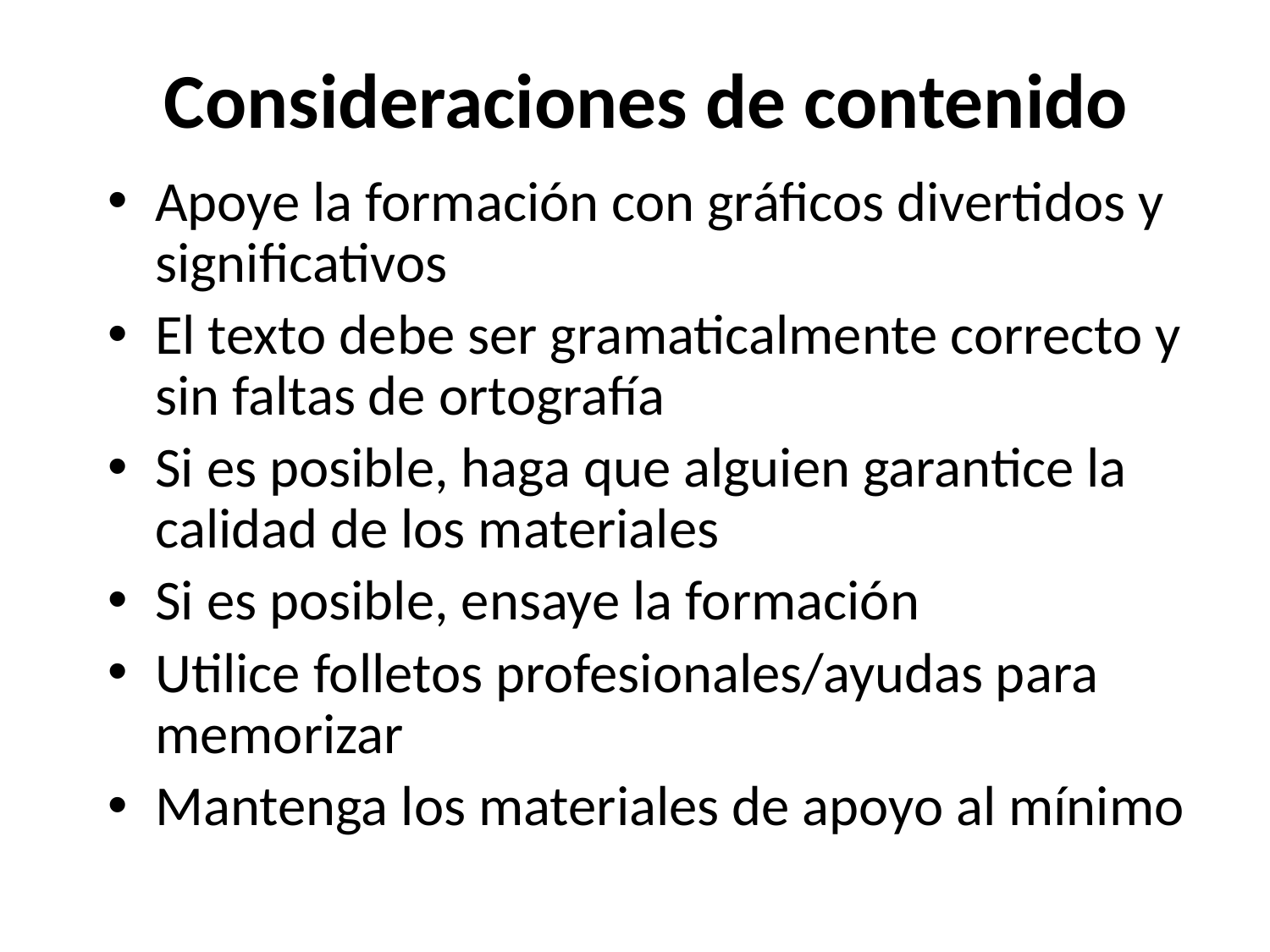

# Consideraciones de contenido
Apoye la formación con gráficos divertidos y significativos
El texto debe ser gramaticalmente correcto y sin faltas de ortografía
Si es posible, haga que alguien garantice la calidad de los materiales
Si es posible, ensaye la formación
Utilice folletos profesionales/ayudas para memorizar
Mantenga los materiales de apoyo al mínimo